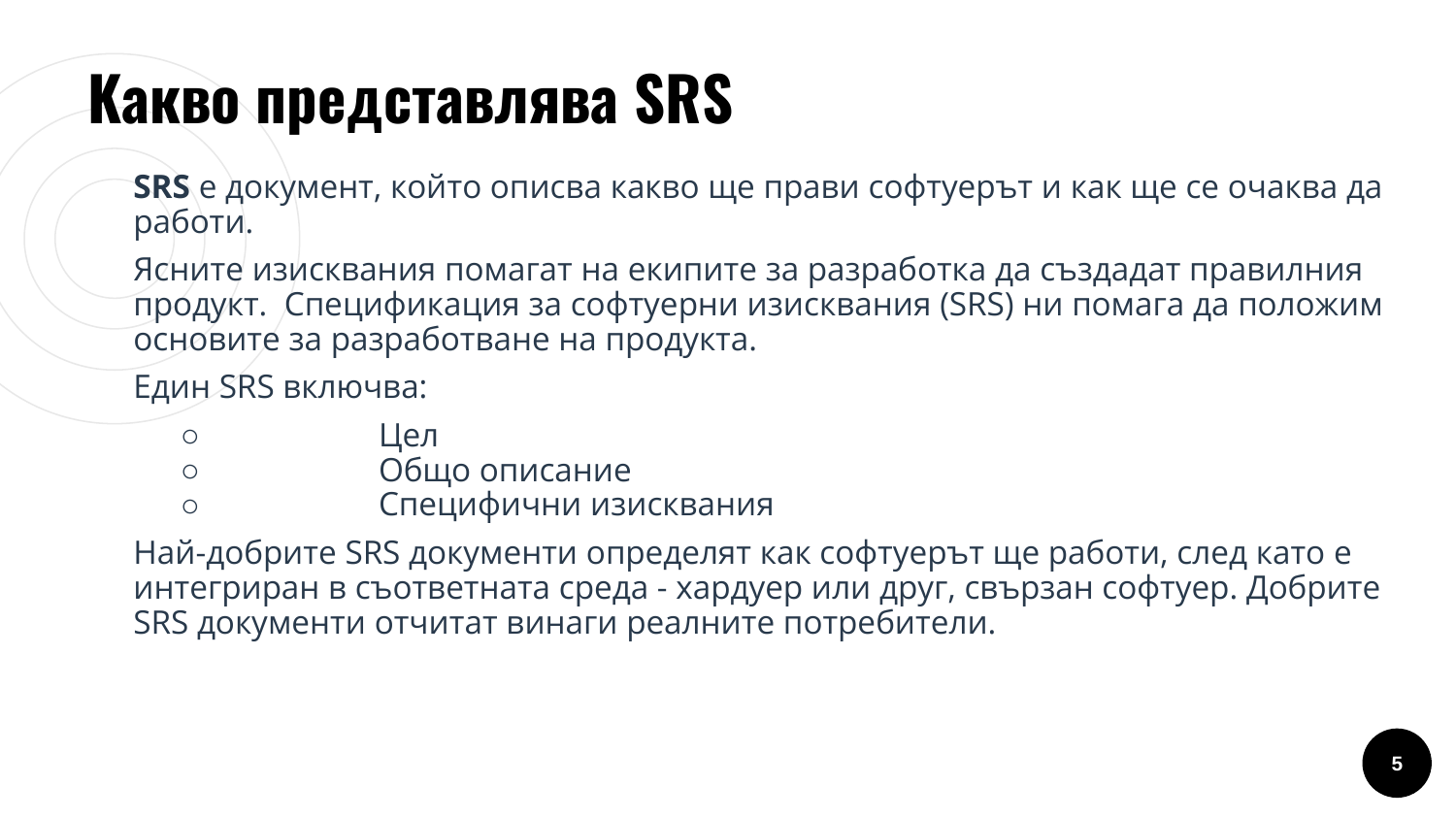

# Kaкво представлява SRS
SRS е документ, който описва какво ще прави софтуерът и как ще се очаква да работи.
Ясните изисквания помагат на екипите за разработка да създадат правилния продукт.  Спецификация за софтуерни изисквания (SRS) ни помага да положим основите за разработване на продукта.
Един SRS включва:
 	Цел
 	Общо описание
 	Специфични изисквания
Най-добрите SRS документи определят как софтуерът ще работи, след като е интегриран в съответната среда - хардуер или друг, свързан софтуер. Добрите SRS документи отчитат винаги реалните потребители.
Lorem um congue
5